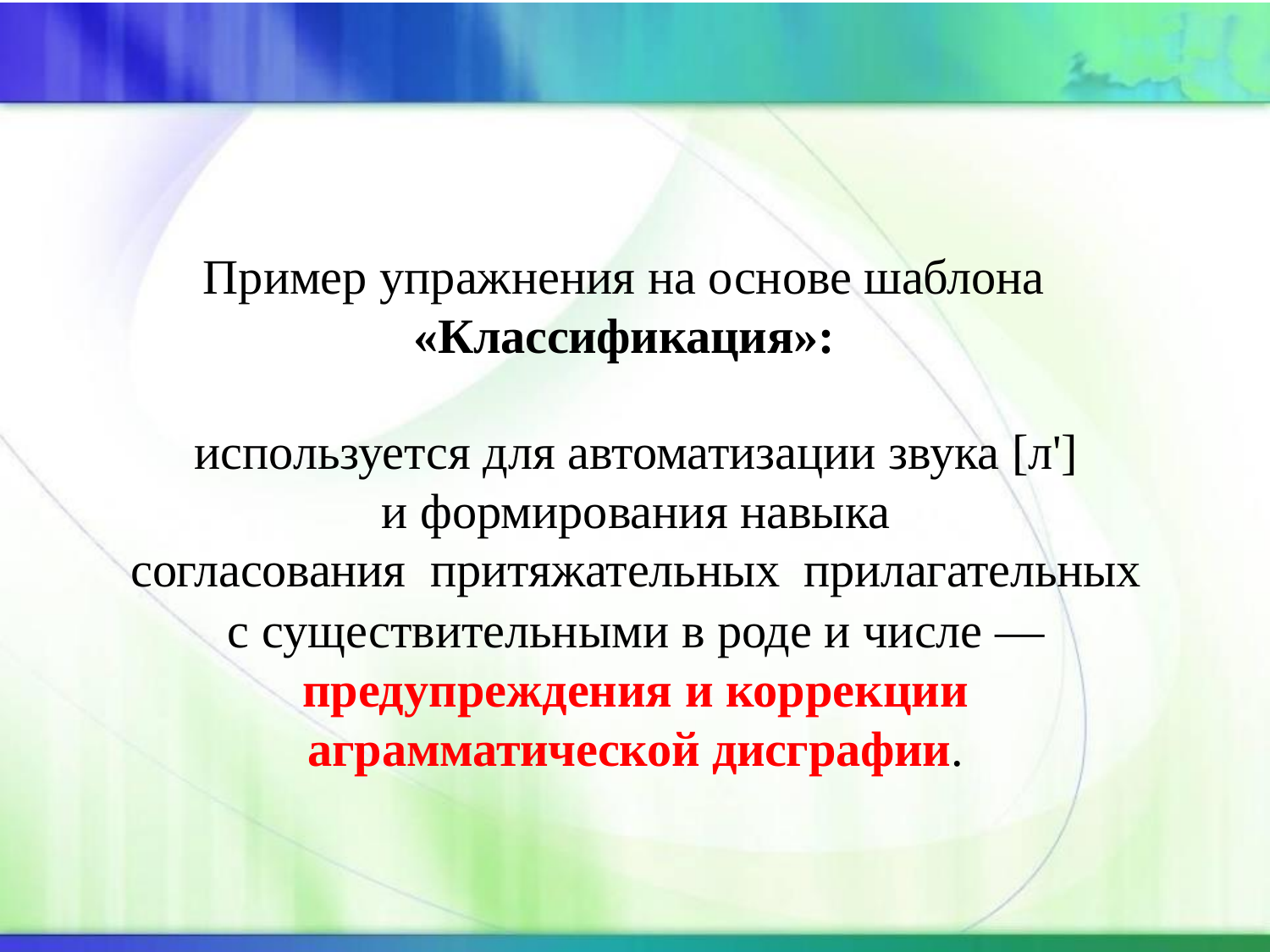

Пример упражнения на основе шаблона
«Классификация»:

используется для автоматизации звука [л']
и формирования навыка
согласования  притяжательных  прилагательных
с существительными в роде и числе — предупреждения и коррекции
аграмматической дисграфии.